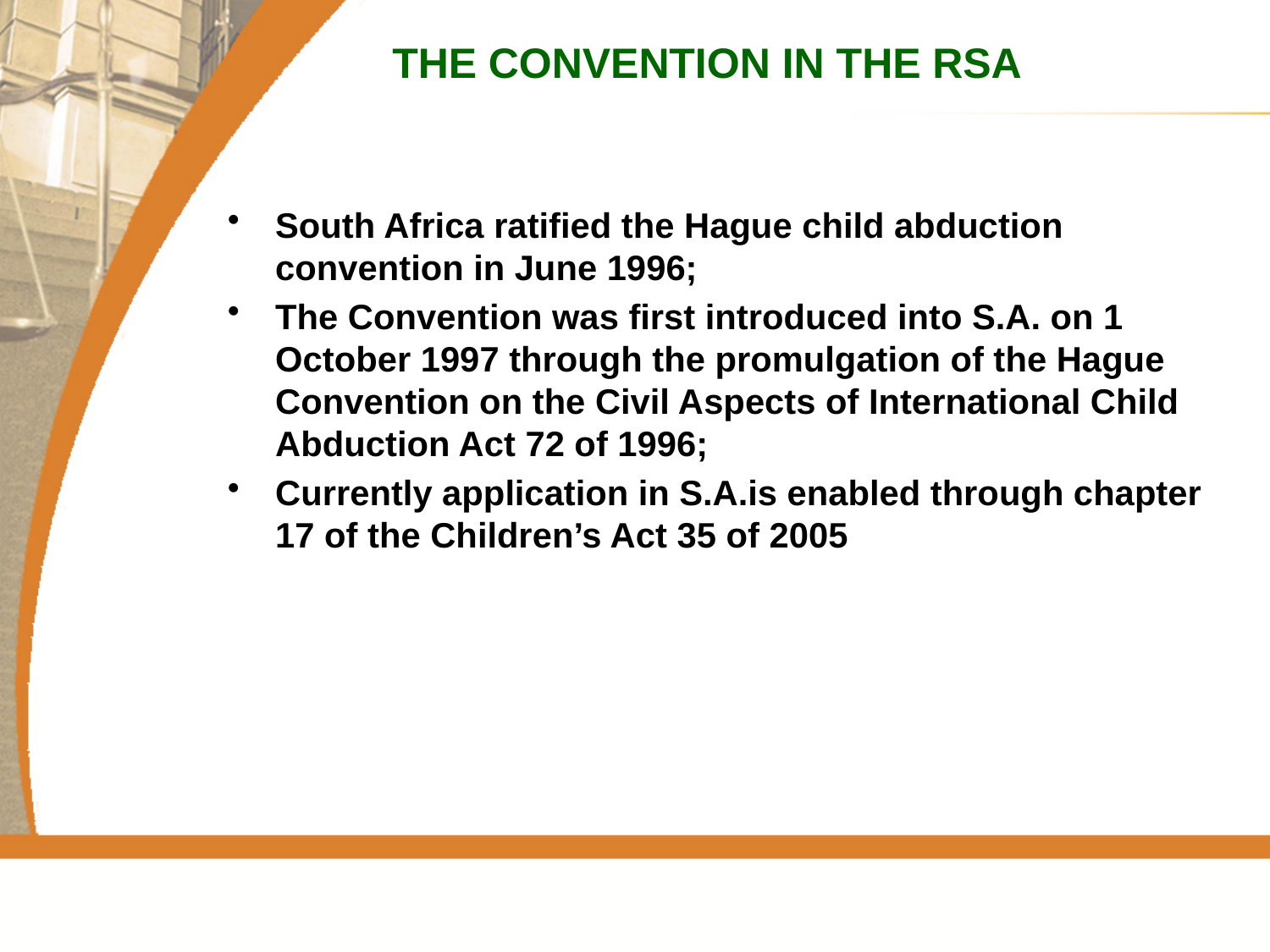

# THE CONVENTION IN THE RSA
South Africa ratified the Hague child abduction convention in June 1996;
The Convention was first introduced into S.A. on 1 October 1997 through the promulgation of the Hague Convention on the Civil Aspects of International Child Abduction Act 72 of 1996;
Currently application in S.A.is enabled through chapter 17 of the Children’s Act 35 of 2005